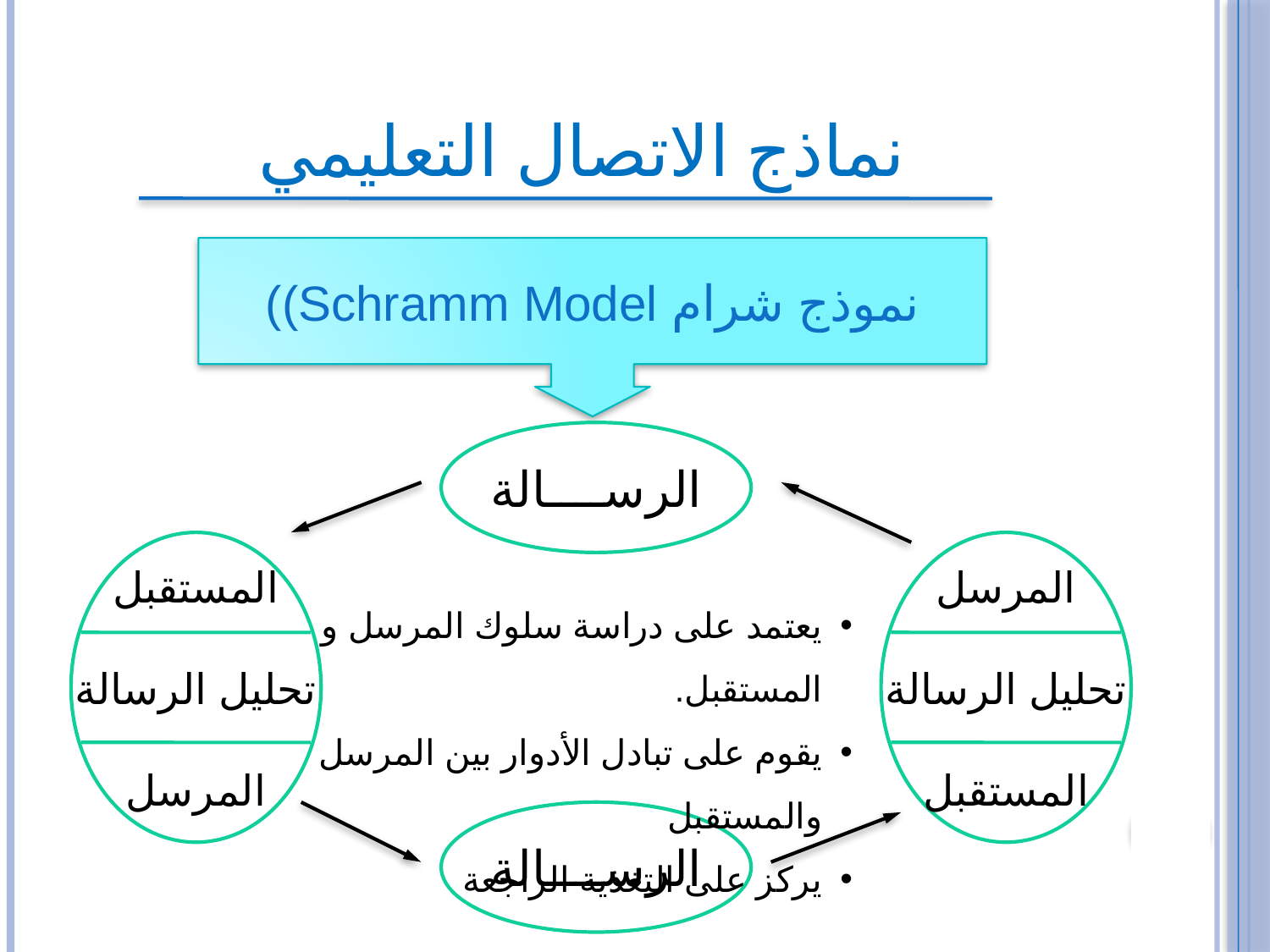

نماذج الاتصال التعليمي

نموذج شرام Schramm Model))
الرســــالة

المستقبل

تحليل الرسالة

المرسل

المرسل

تحليل الرسالة

المستقبل

يعتمد على دراسة سلوك المرسل و المستقبل.
يقوم على تبادل الأدوار بين المرسل والمستقبل
يركز على التغذية الراجعة

9

الرســــالة